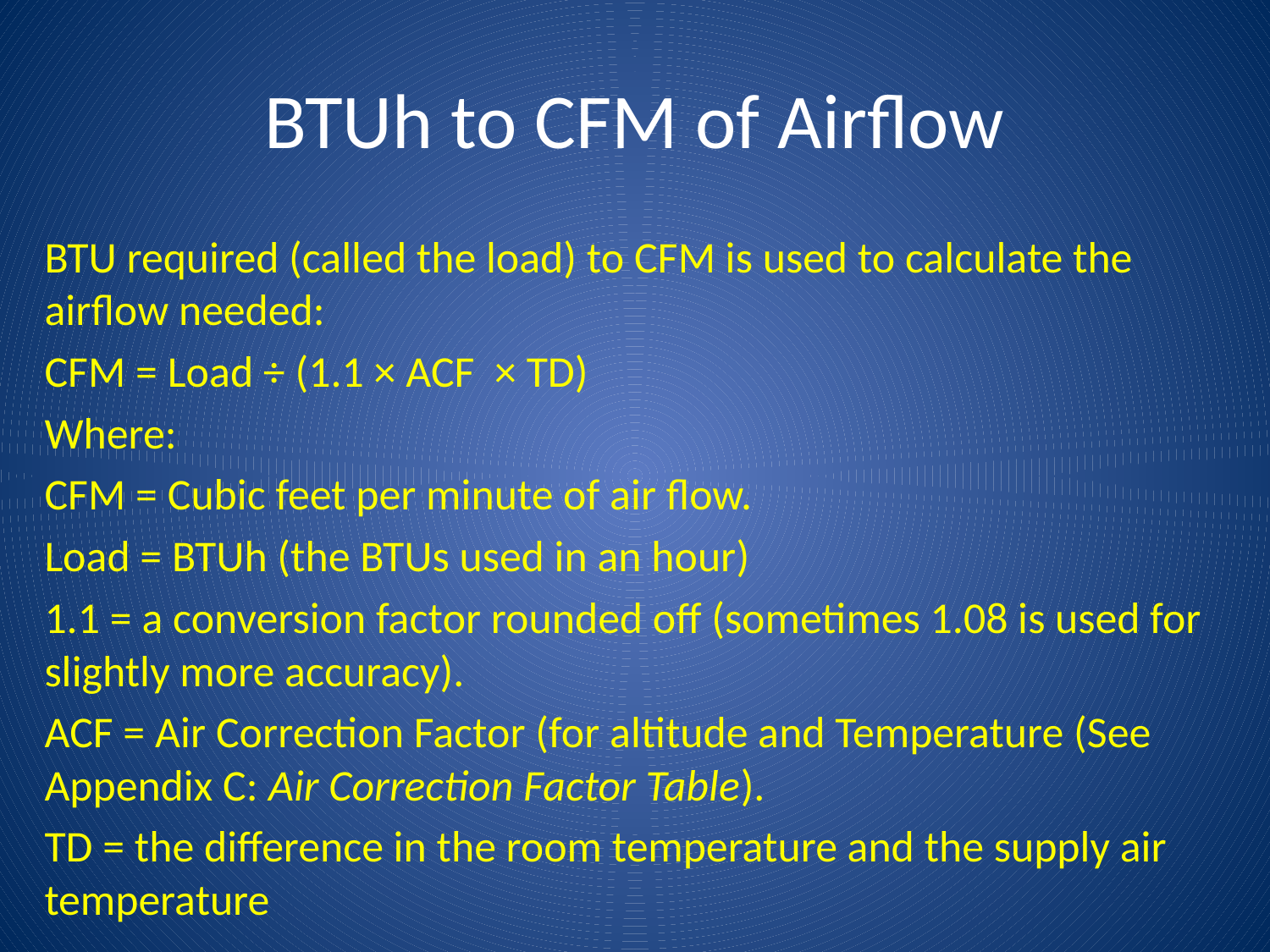

# BTUh to CFM of Airflow
BTU required (called the load) to CFM is used to calculate the airflow needed:
CFM = Load ÷ (1.1 × ACF  × TD)
Where:
CFM = Cubic feet per minute of air flow.
Load = BTUh (the BTUs used in an hour)
1.1 = a conversion factor rounded off (sometimes 1.08 is used for slightly more accuracy).
ACF = Air Correction Factor (for altitude and Temperature (See Appendix C: Air Correction Factor Table).
TD = the difference in the room temperature and the supply air temperature